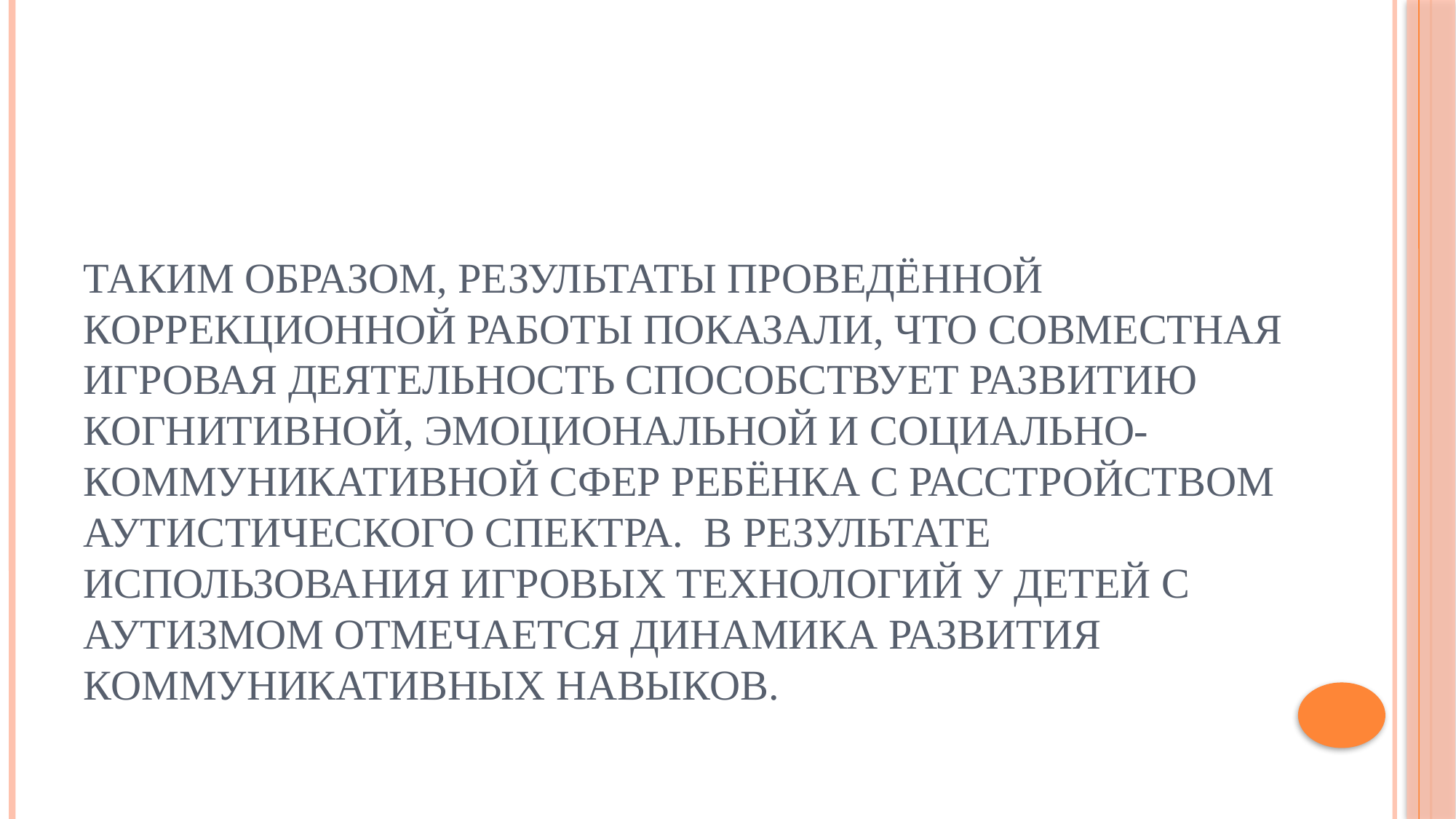

# Таким образом, результаты проведённой коррекционной работы показали, что совместная игровая деятельность способствует развитию когнитивной, эмоциональной и социально-коммуникативной сфер ребёнка с расстройством аутистического спектра.  В результате использования игровых технологий у детей с аутизмом отмечается динамика развития коммуникативных навыков.